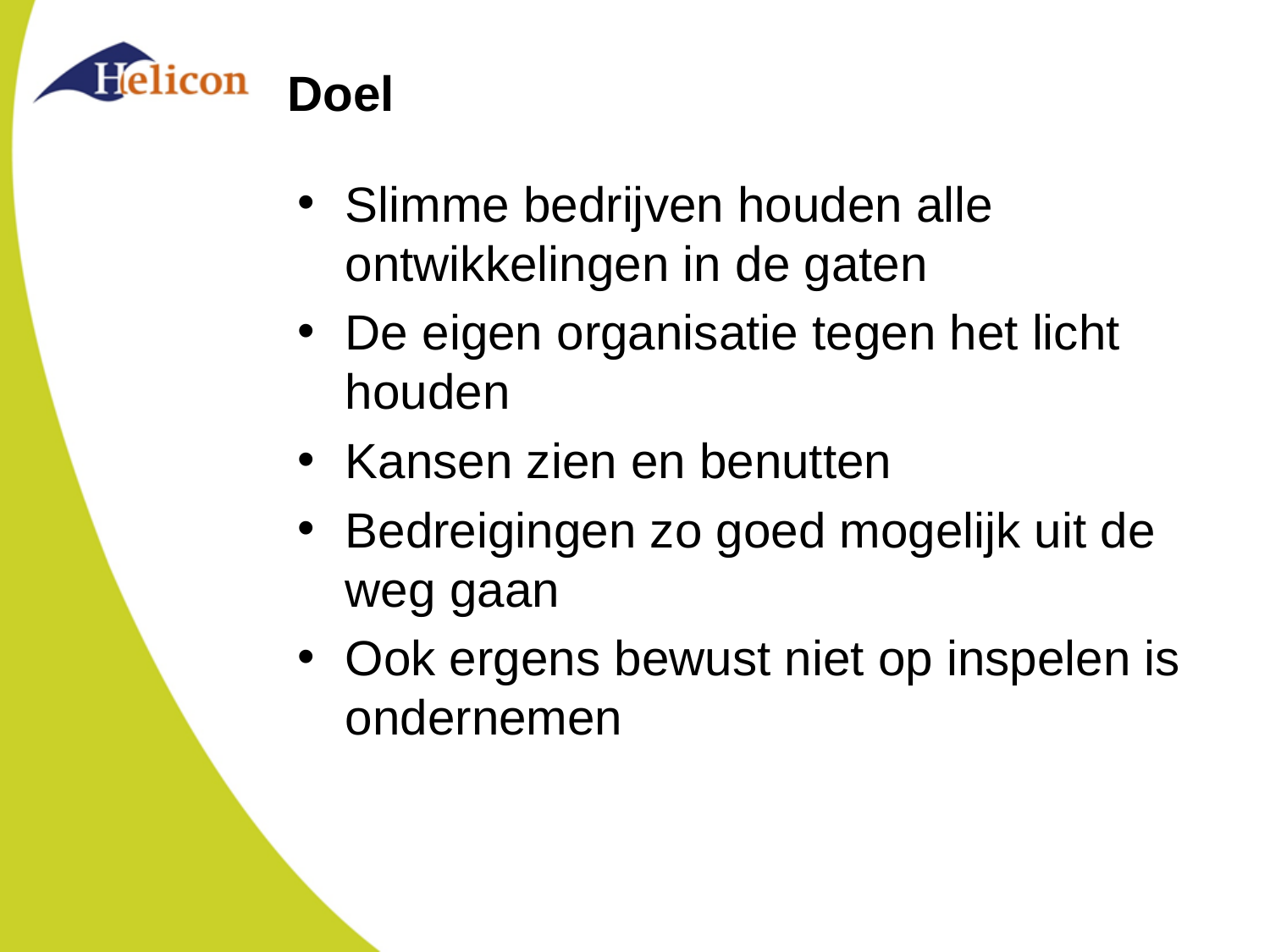

# Doel
Slimme bedrijven houden alle ontwikkelingen in de gaten
De eigen organisatie tegen het licht houden
Kansen zien en benutten
Bedreigingen zo goed mogelijk uit de weg gaan
Ook ergens bewust niet op inspelen is ondernemen